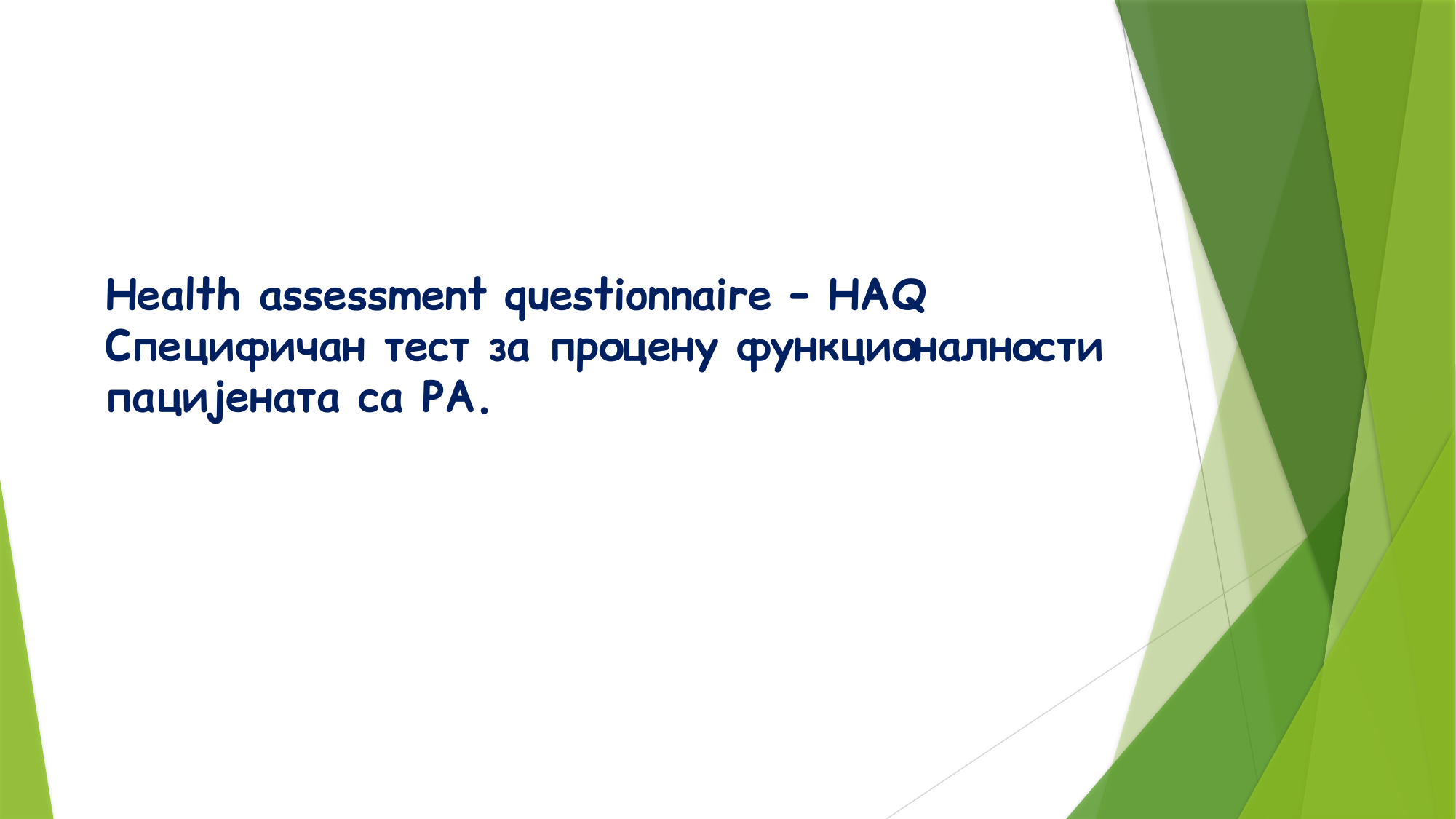

#

Health assessment questionnaire – HAQ
Специфичан тест за процену функционалности
пацијената са РА.